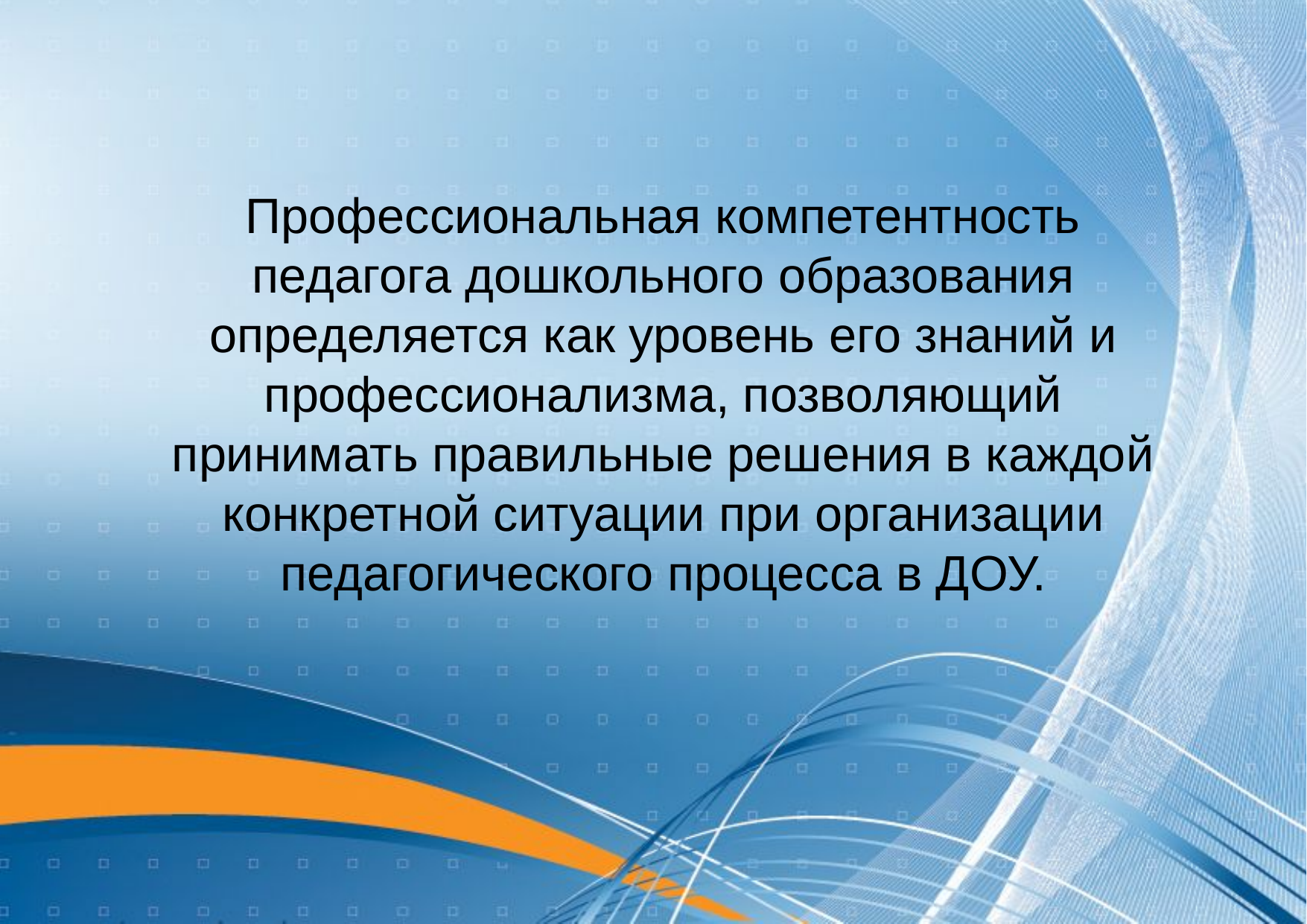

Профессиональная компетентность педагога дошкольного образования определяется как уровень его знаний и профессионализма, позволяющий принимать правильные решения в каждой конкретной ситуации при организации педагогического процесса в ДОУ.